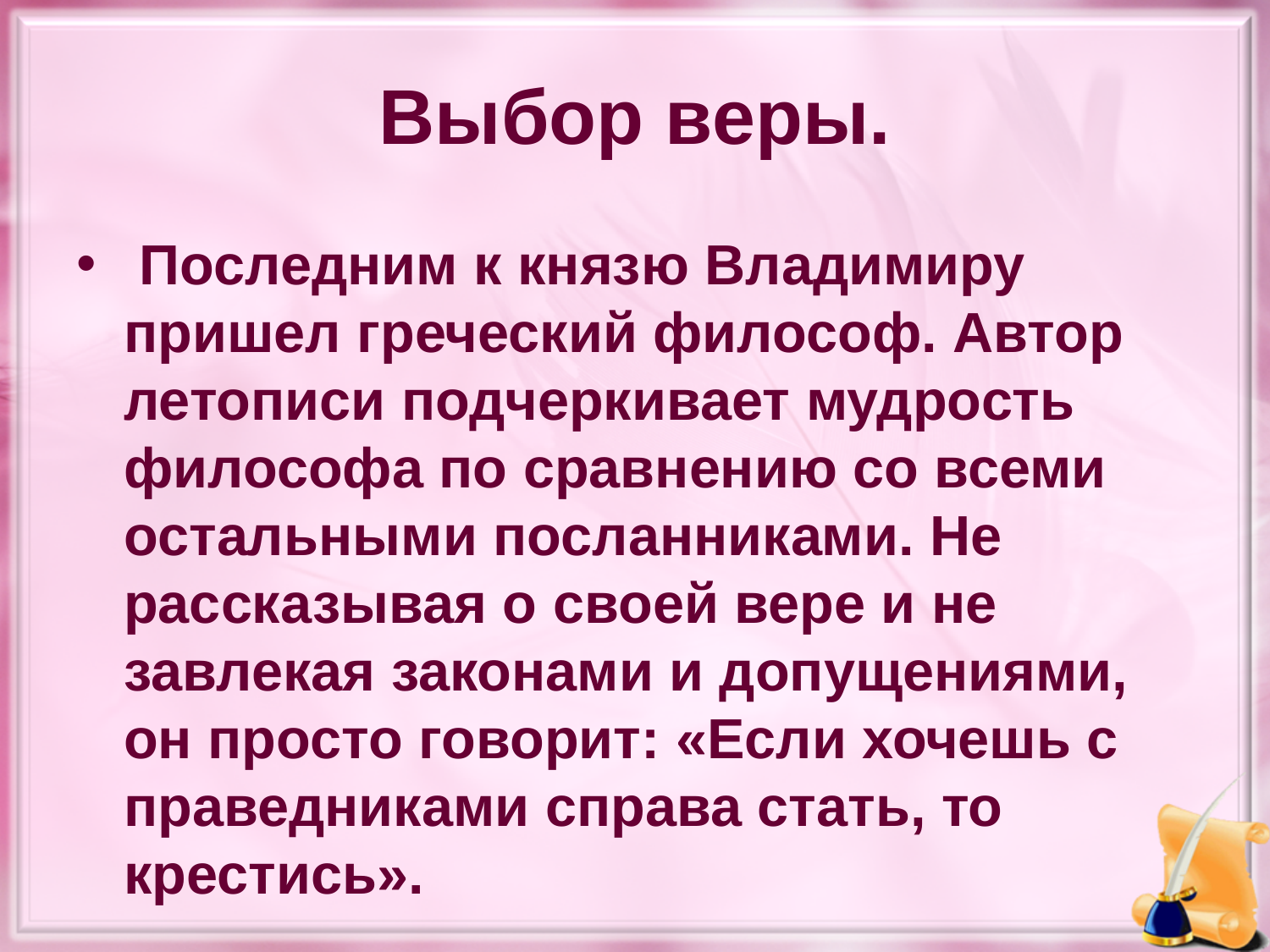

# Выбор веры.
 Последним к князю Владимиру пришел греческий философ. Автор летописи подчеркивает мудрость философа по сравнению со всеми остальными посланниками. Не рассказывая о своей вере и не завлекая законами и допущениями, он просто говорит: «Если хочешь с праведниками справа стать, то крестись».